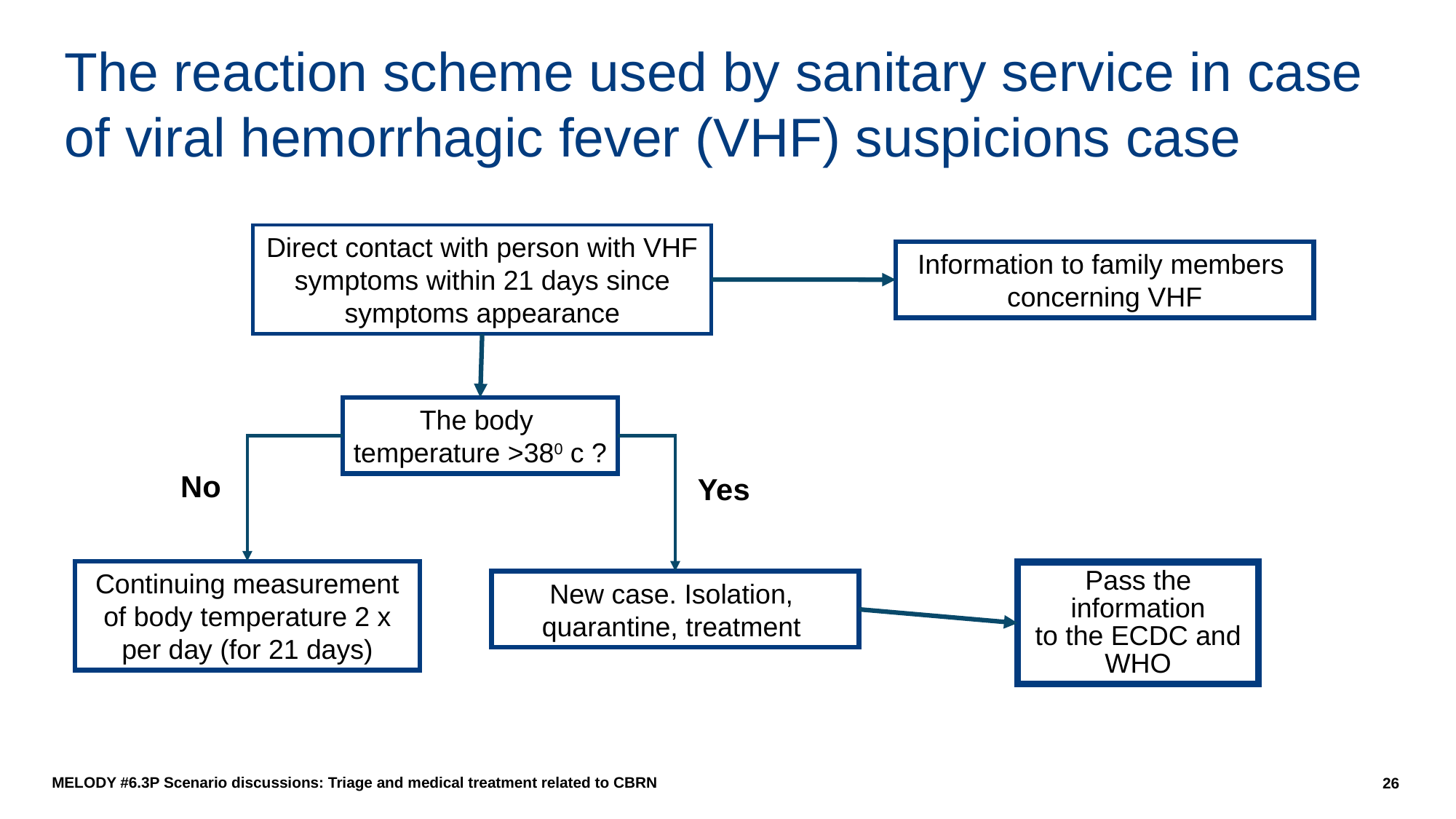

The reaction scheme used by sanitary service in case of viral hemorrhagic fever (VHF) suspicions case
Direct contact with person with VHF symptoms within 21 days since symptoms appearance
Information to family members
concerning VHF
The body
temperature >380 c ?
No
Yes
Continuing measurement of body temperature 2 x per day (for 21 days)
Pass the information
to the ECDC and WHO
New case. Isolation,
quarantine, treatment
MELODY #6.3P Scenario discussions: Triage and medical treatment related to CBRN
26